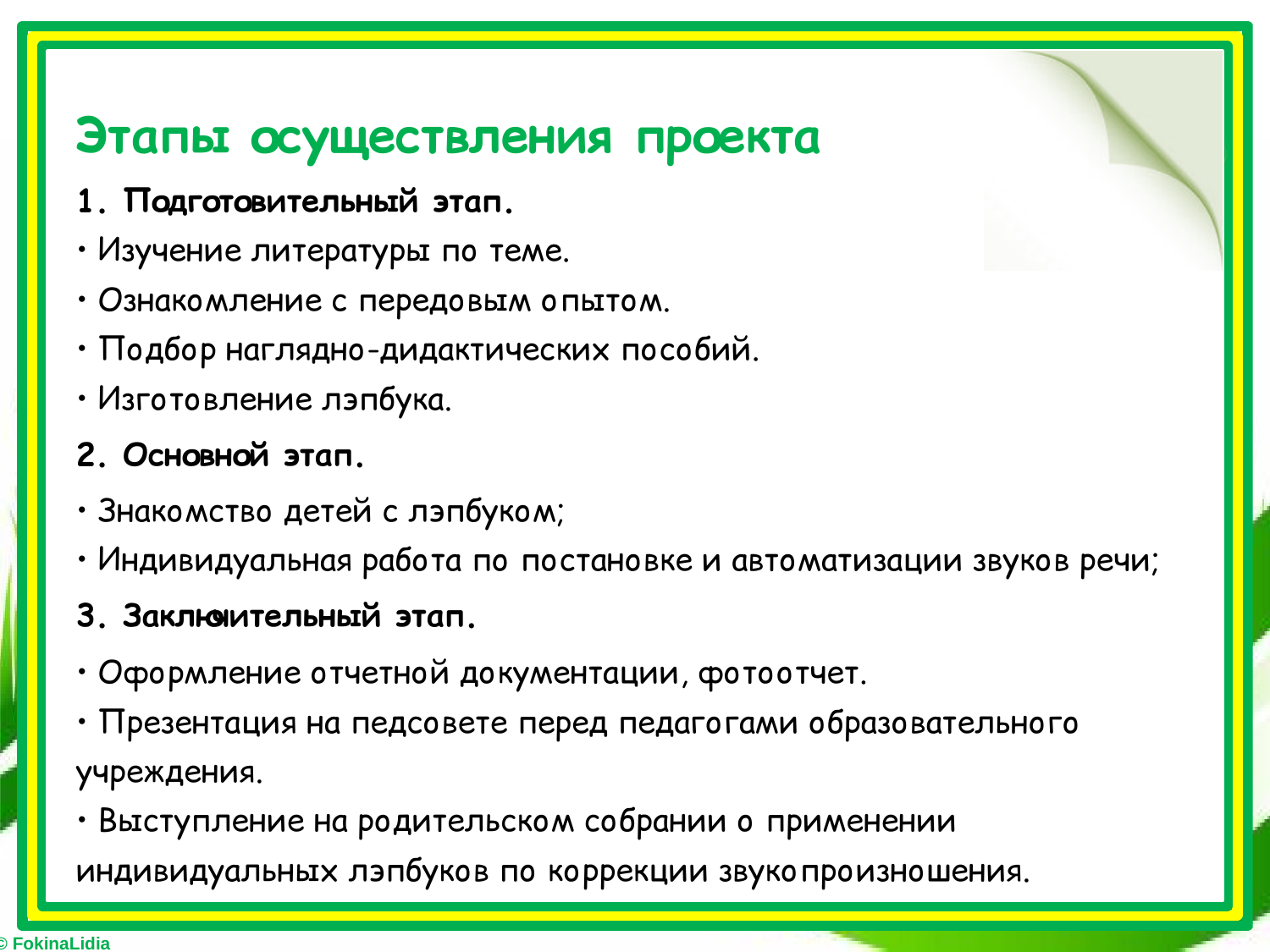

Этапы осуществления проекта
1. Подготовительный этап.
• Изучение литературы по теме.
• Ознакомление с передовым опытом.
• Подбор наглядно-дидактических пособий.
• Изготовление лэпбука.
2. Основной этап.
• Знакомство детей с лэпбуком;
• Индивидуальная работа по постановке и автоматизации звуков речи;
3. Заключительный этап.
• Оформление отчетной документации, фотоотчет.
• Презентация на педсовете перед педагогами образовательного учреждения.
• Выступление на родительском собрании о применении индивидуальных лэпбуков по коррекции звукопроизношения.